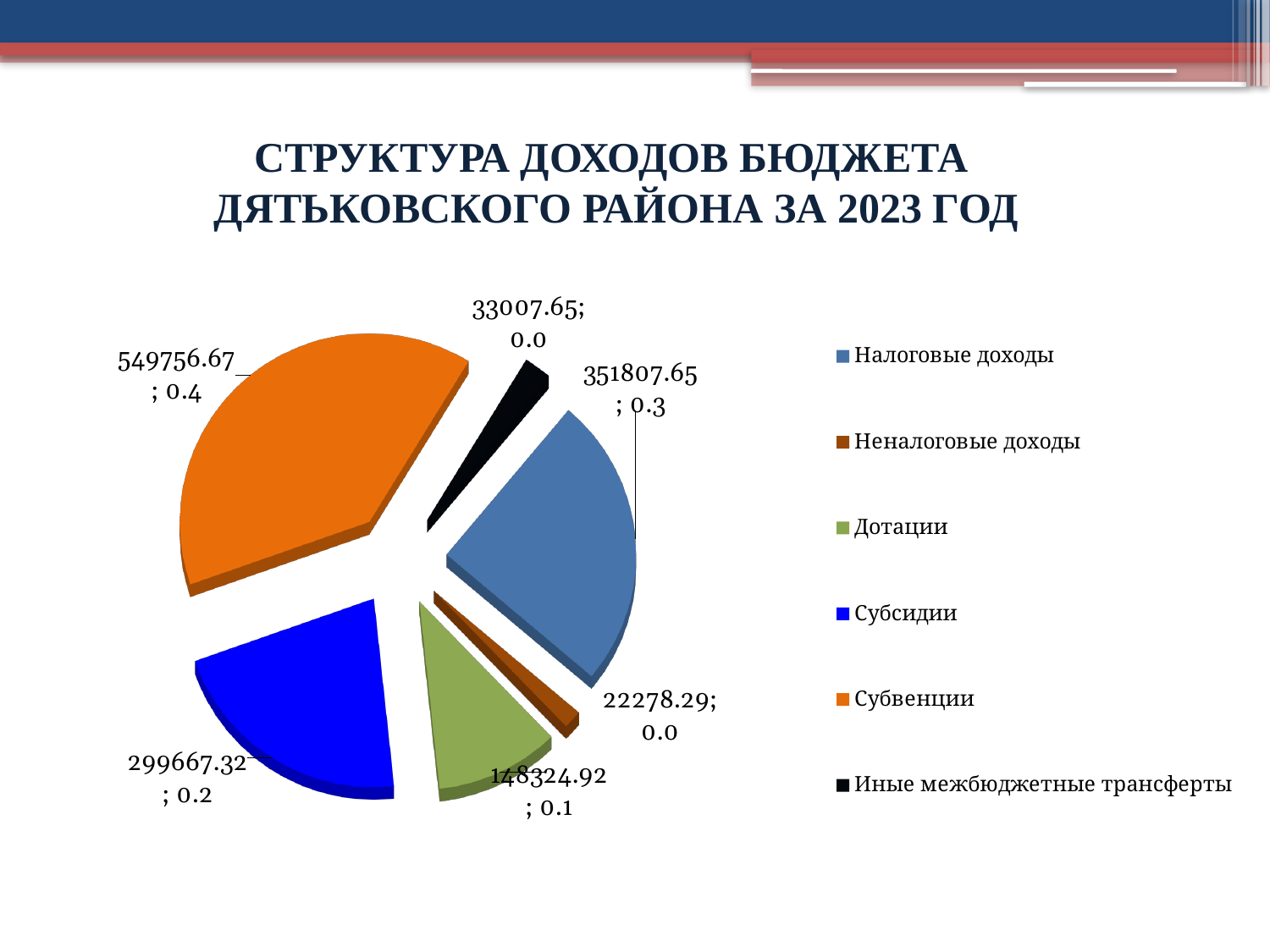

# СТРУКТУРА ДОХОДОВ БЮДЖЕТА ДЯТЬКОВСКОГО РАЙОНА ЗА 2023 ГОД

[unsupported chart]